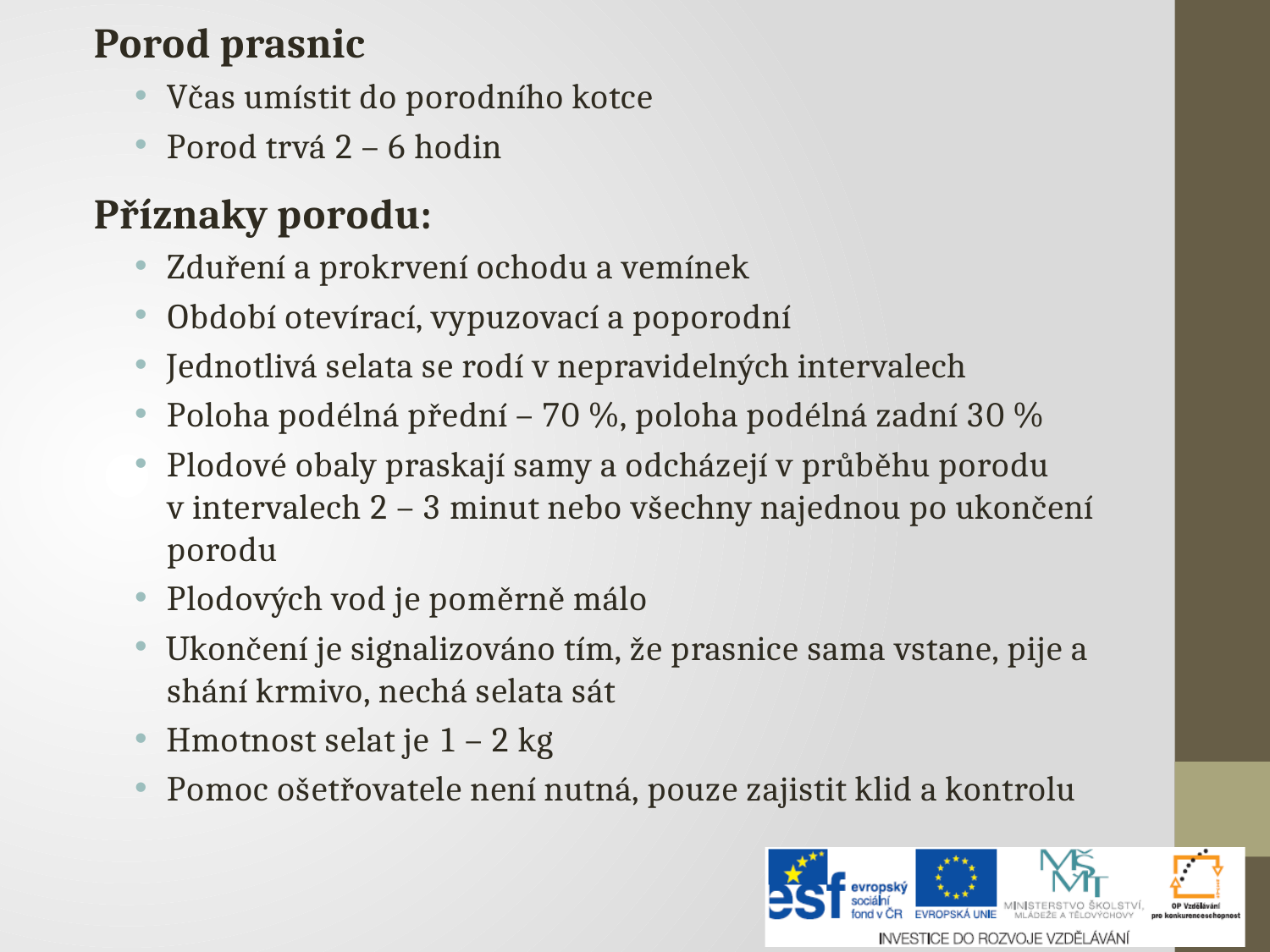

Porod prasnic
Včas umístit do porodního kotce
Porod trvá 2 – 6 hodin

Příznaky porodu:
Zduření a prokrvení ochodu a vemínek
Období otevírací, vypuzovací a poporodní
Jednotlivá selata se rodí v nepravidelných intervalech
Poloha podélná přední – 70 %, poloha podélná zadní 30 %
Plodové obaly praskají samy a odcházejí v průběhu porodu v intervalech 2 – 3 minut nebo všechny najednou po ukončení porodu
Plodových vod je poměrně málo
Ukončení je signalizováno tím, že prasnice sama vstane, pije a shání krmivo, nechá selata sát
Hmotnost selat je 1 – 2 kg
Pomoc ošetřovatele není nutná, pouze zajistit klid a kontrolu